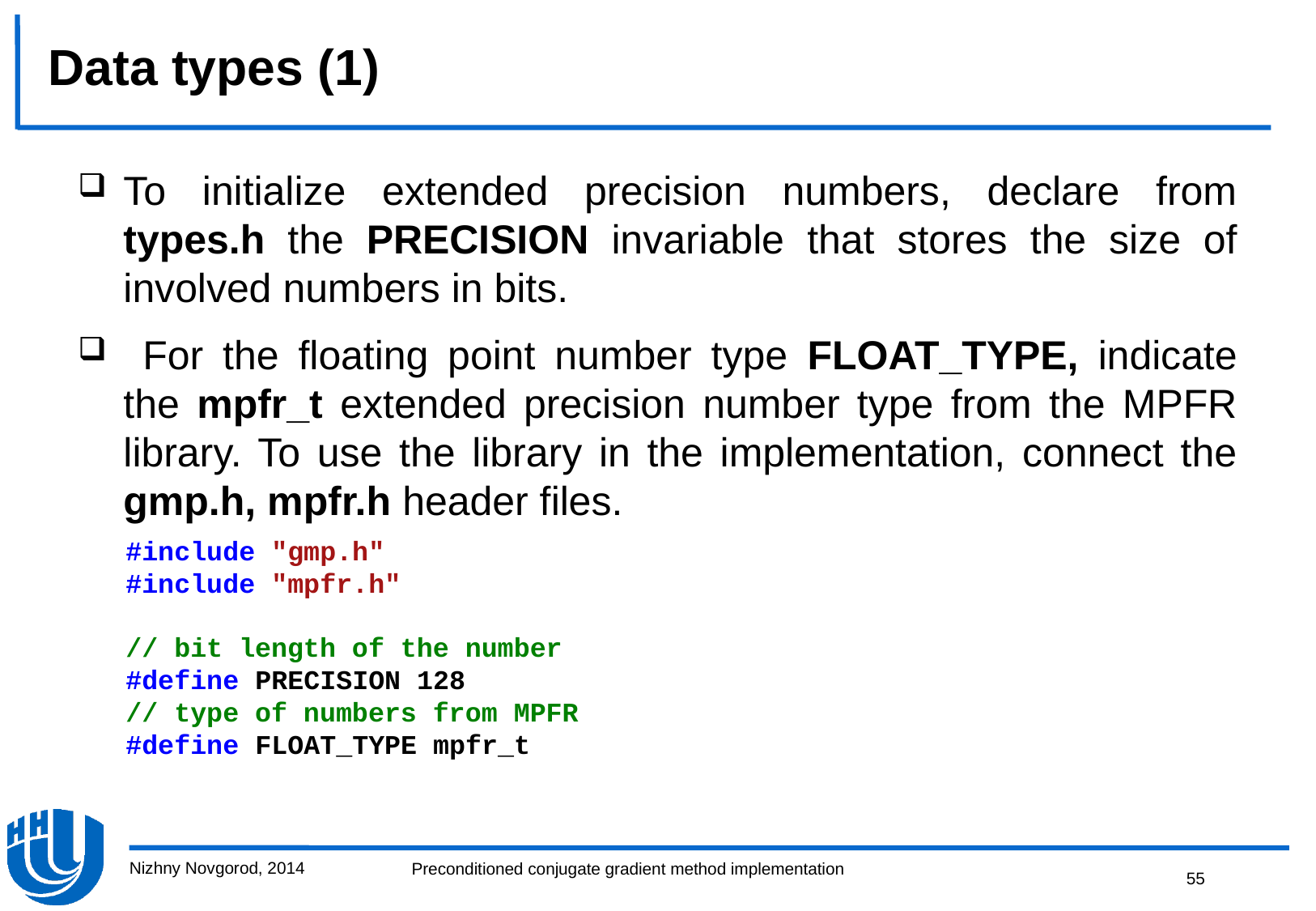

# Data types (1)
To initialize extended precision numbers, declare from types.h the PRECISION invariable that stores the size of involved numbers in bits.
 For the floating point number type FLOAT_TYPE, indicate the mpfr_t extended precision number type from the MPFR library. To use the library in the implementation, connect the gmp.h, mpfr.h header files.
#include "gmp.h"
#include "mpfr.h"

// bit length of the number
#define PRECISION 128
// type of numbers from MPFR
#define FLOAT_TYPE mpfr_t

Nizhny Novgorod, 2014
55
Preconditioned conjugate gradient method implementation